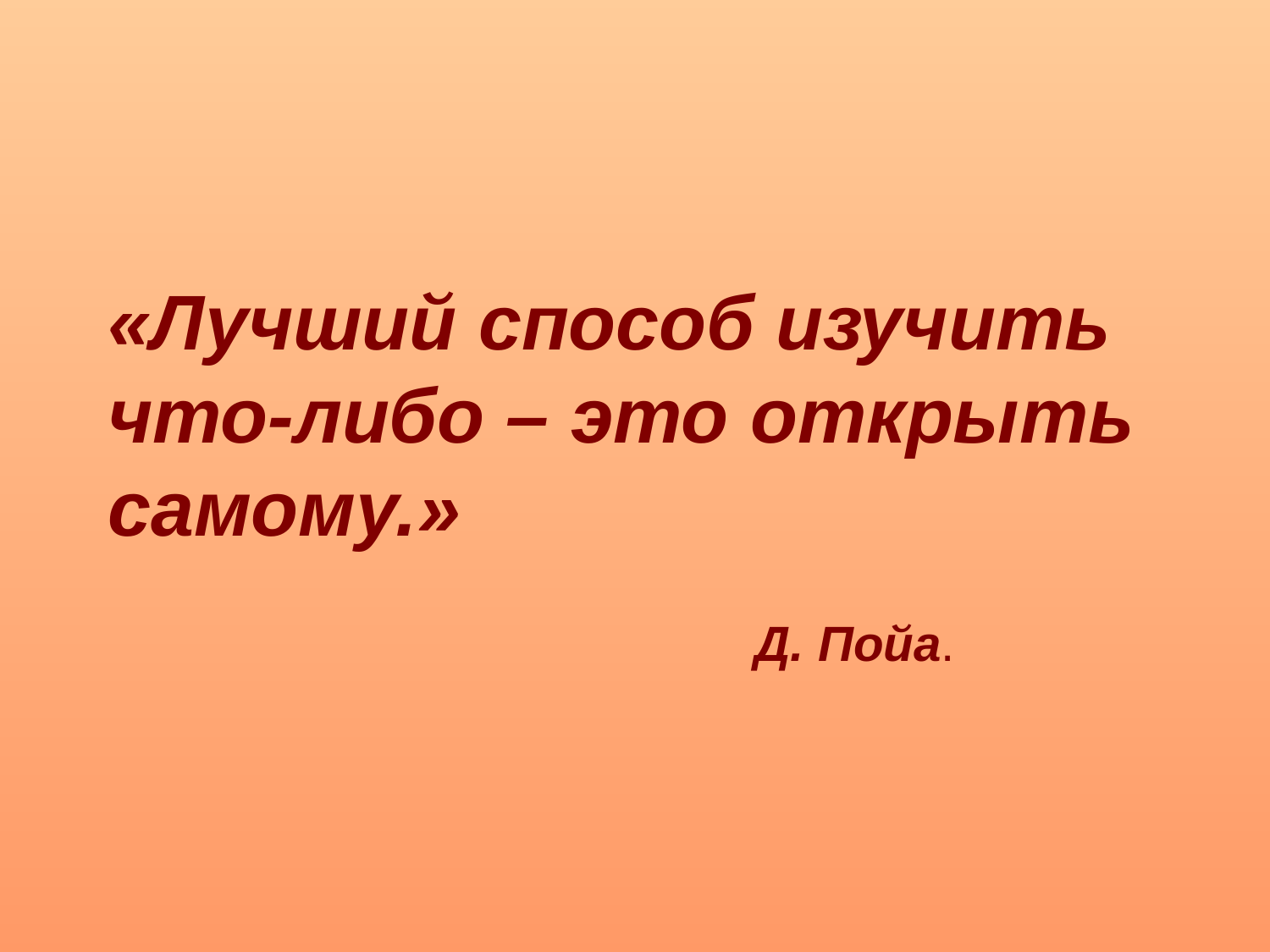

«Лучший способ изучить что-либо – это открыть самому.»
Д. Пойа.